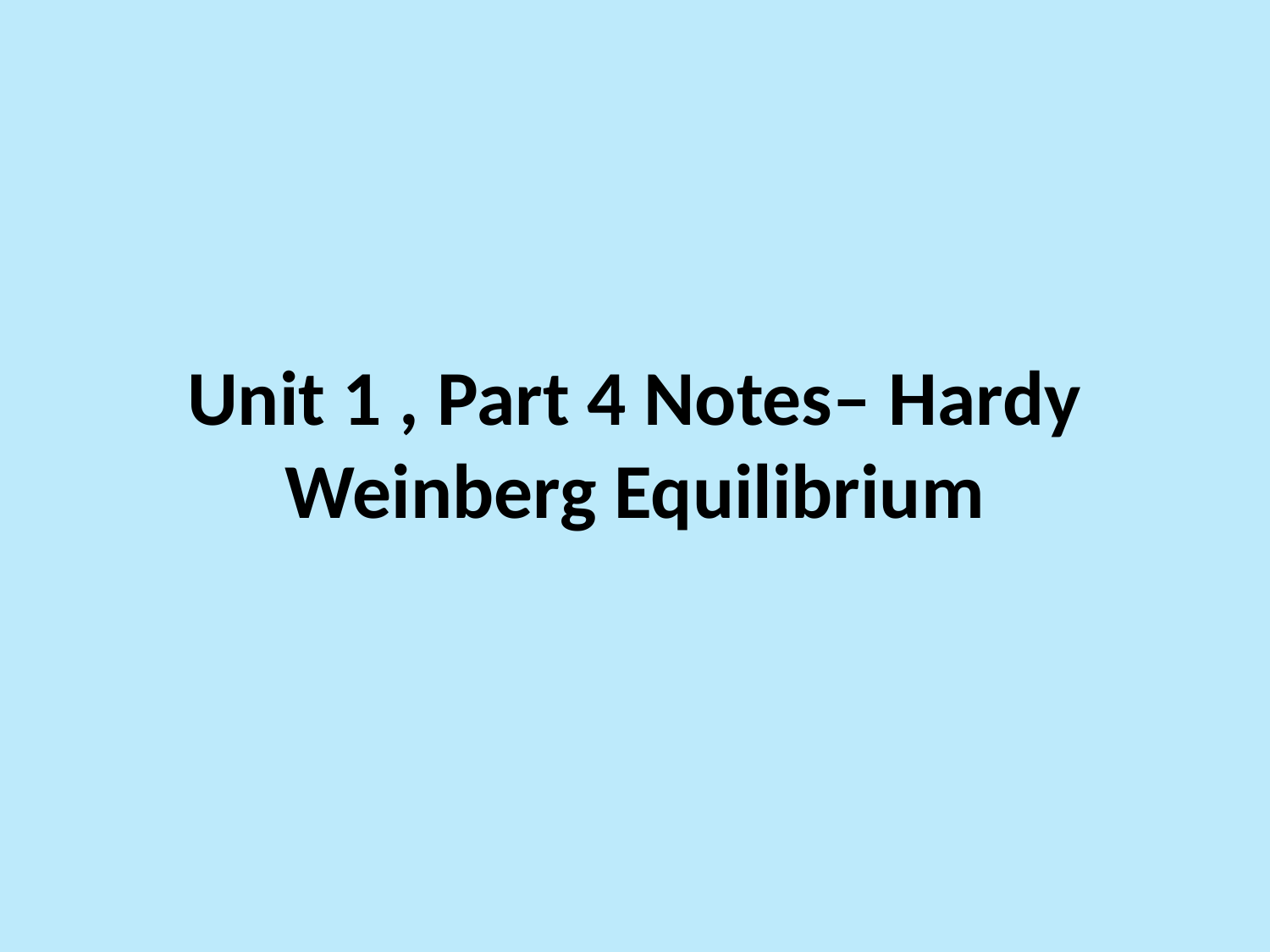

# Unit 1 , Part 4 Notes– Hardy Weinberg Equilibrium